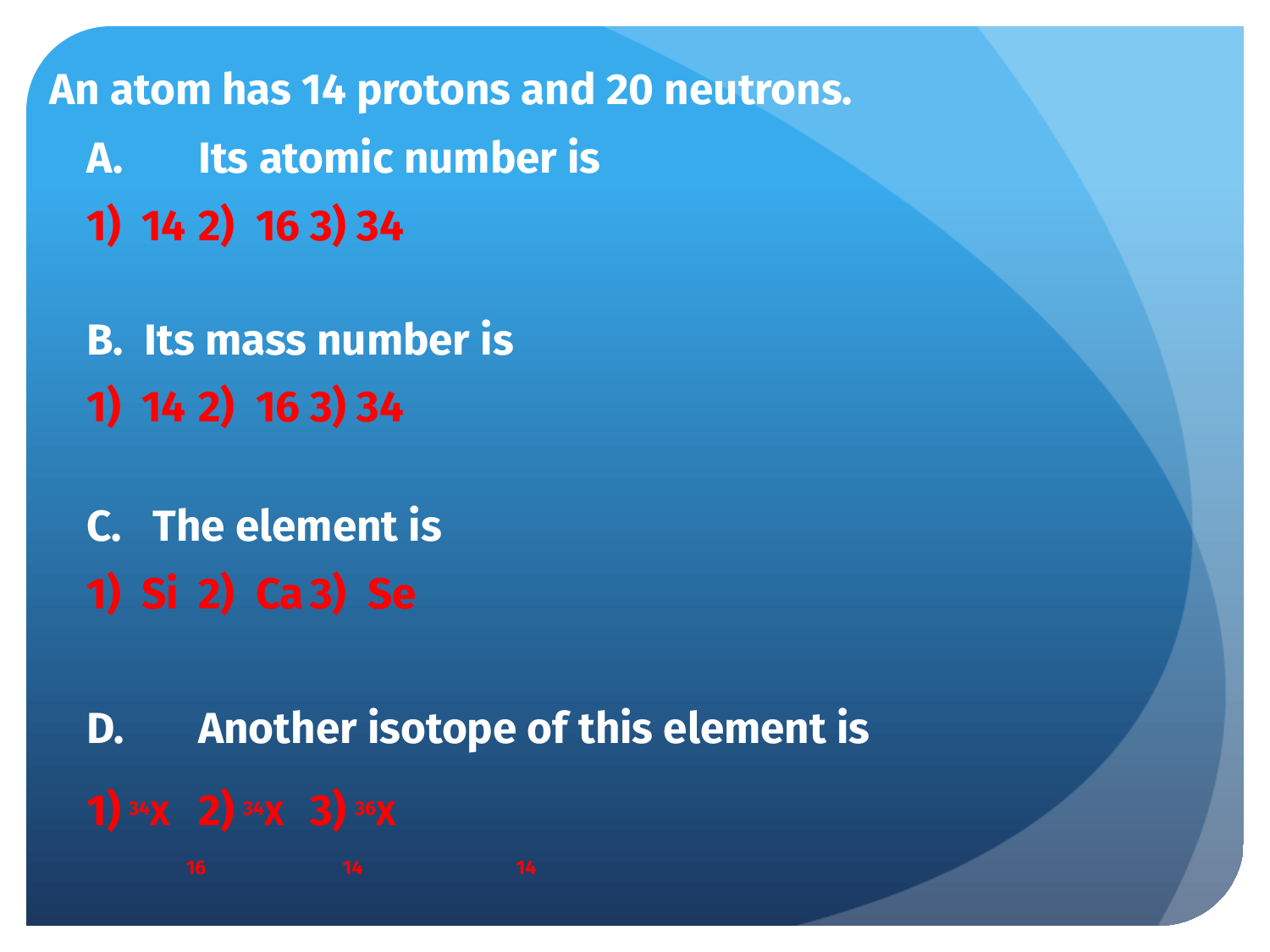

An atom has 14 protons and 20 neutrons.
	A.	Its atomic number is
		1)  14			2)  16			3) 34

	B.  Its mass number is
		1)  14			2)  16			3) 34

	C.   The element is
		1)  Si			2)  Ca		3)  Se

	D.	Another isotope of this element is
		1) 34X 		2) 34X 		3) 36X
                 16               	       14                                 14